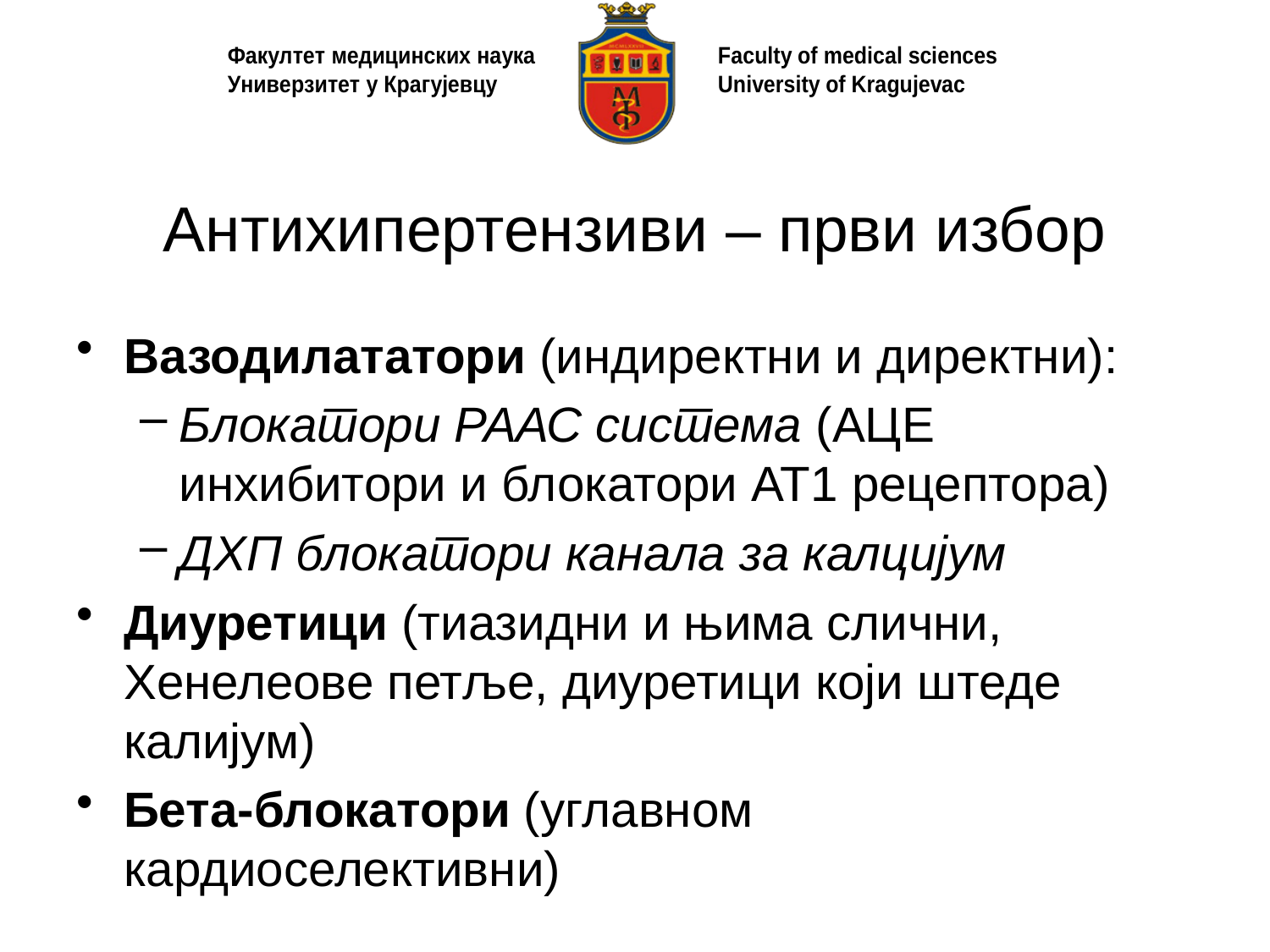

# Антихипертензиви – први избор
Вазодилататори (индиректни и директни):
Блокатори РААС система (АЦЕ инхибитори и блокатори АТ1 рецептора)
ДХП блокатори канала за калцијум
Диуретици (тиазидни и њима слични, Хенелеове петље, диуретици који штеде калијум)
Бета-блокатори (углавном кардиоселективни)